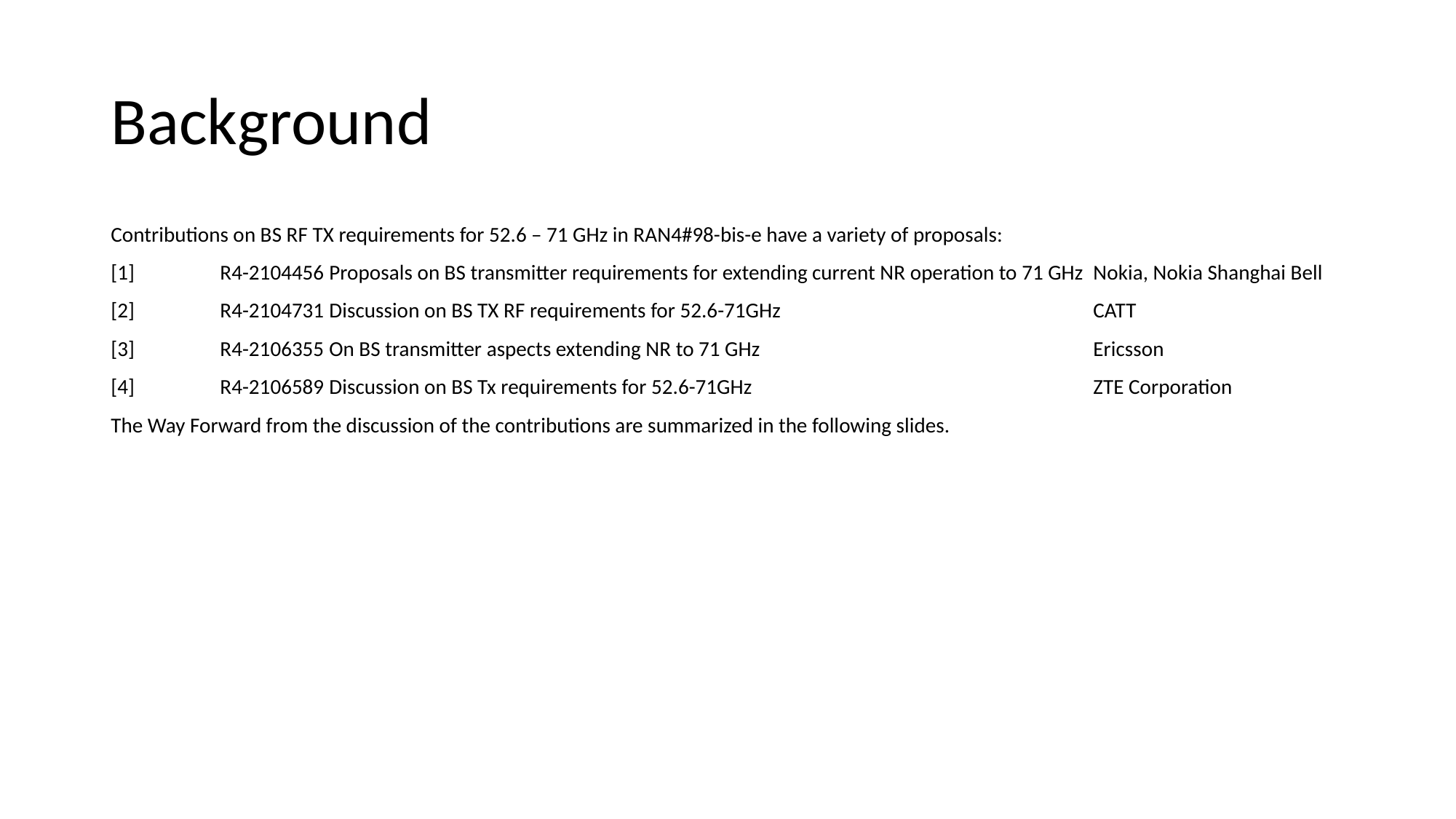

# Background
Contributions on BS RF TX requirements for 52.6 – 71 GHz in RAN4#98-bis-e have a variety of proposals:
[1]	R4-2104456	Proposals on BS transmitter requirements for extending current NR operation to 71 GHz	Nokia, Nokia Shanghai Bell
[2]	R4-2104731	Discussion on BS TX RF requirements for 52.6-71GHz			CATT
[3]	R4-2106355	On BS transmitter aspects extending NR to 71 GHz				Ericsson
[4]	R4-2106589	Discussion on BS Tx requirements for 52.6-71GHz				ZTE Corporation
The Way Forward from the discussion of the contributions are summarized in the following slides.